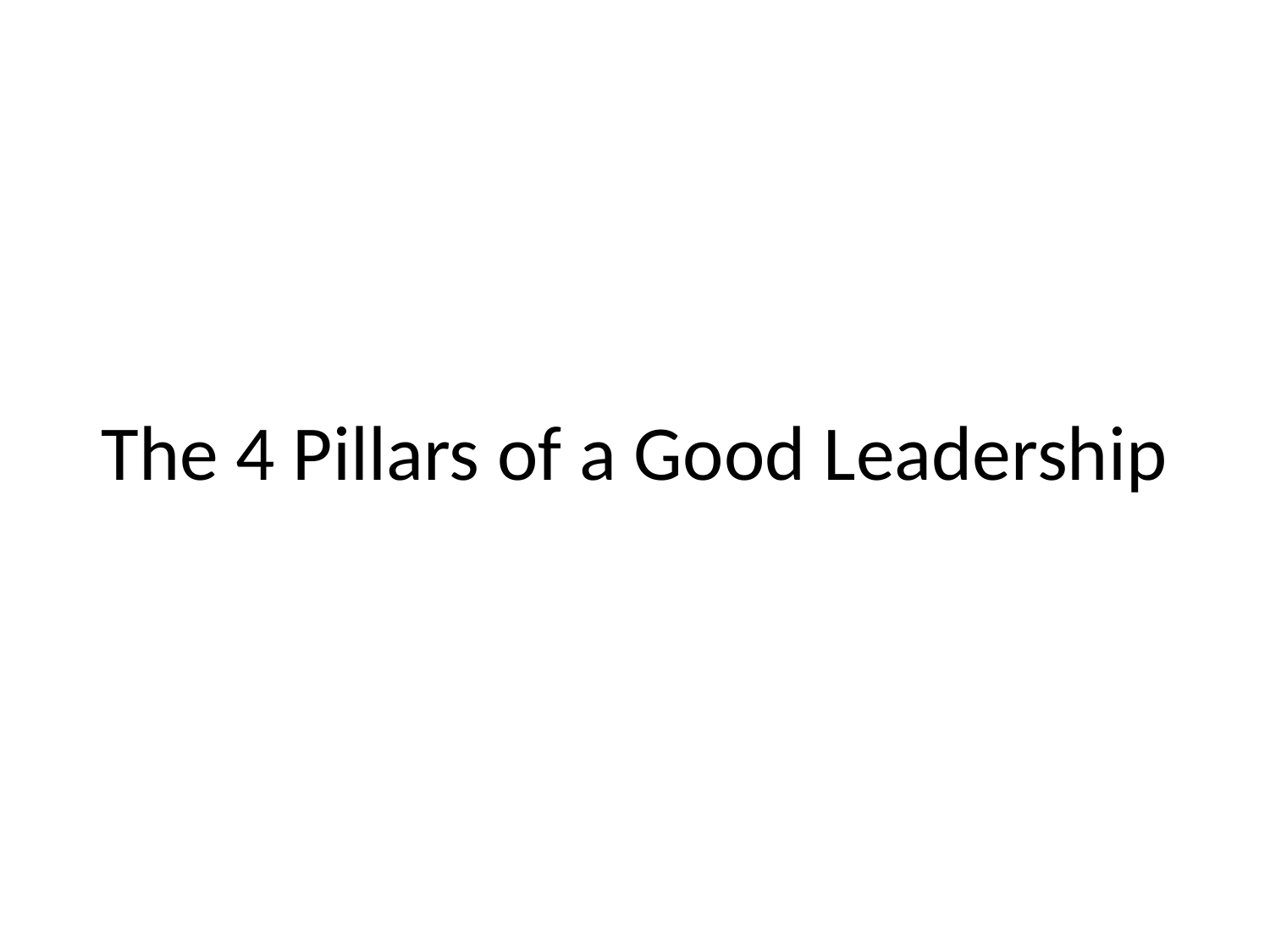

# The 4 Pillars of a Good Leadership